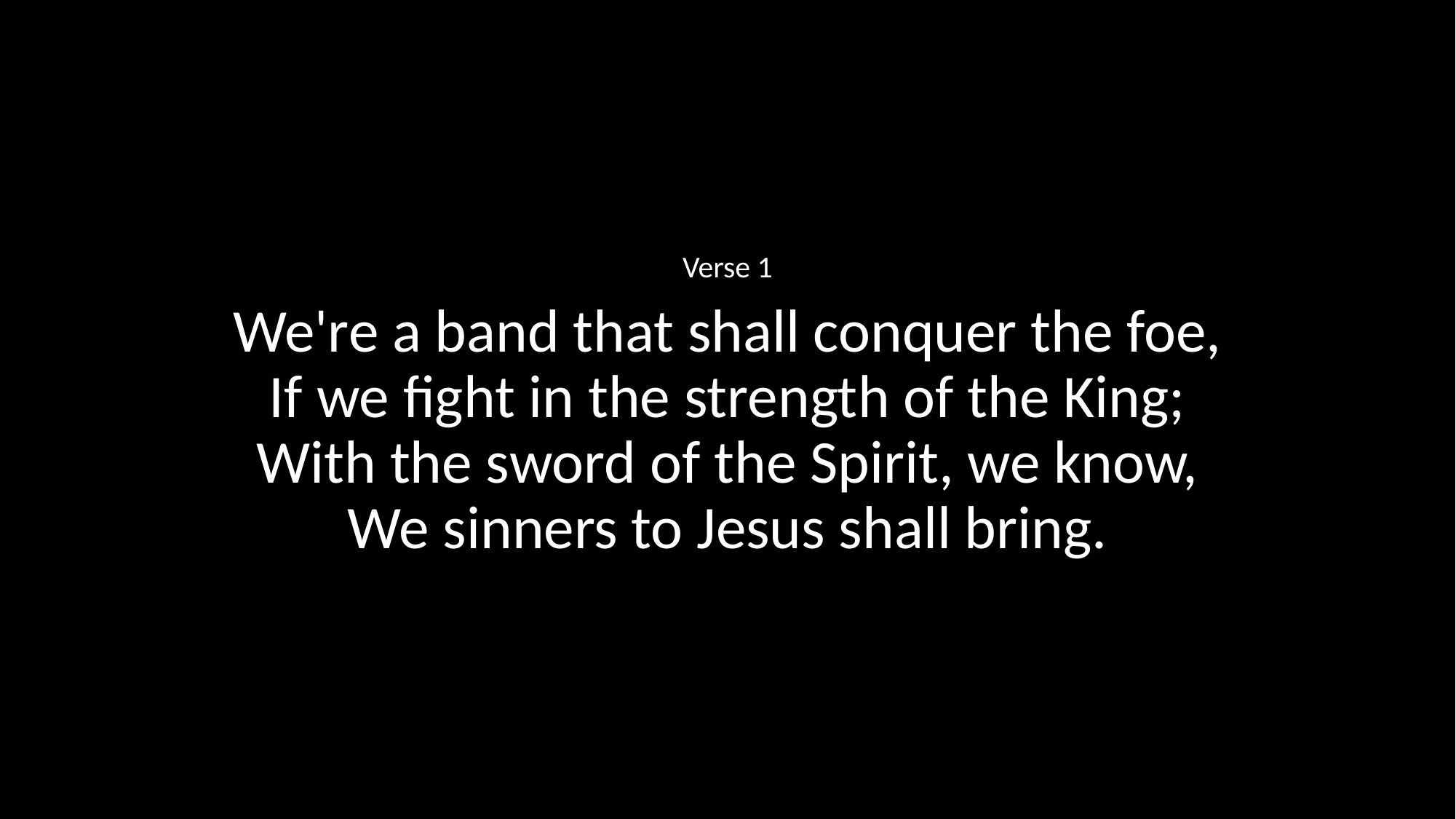

Verse 1
We're a band that shall conquer the foe,
If we fight in the strength of the King;
With the sword of the Spirit, we know,
We sinners to Jesus shall bring.